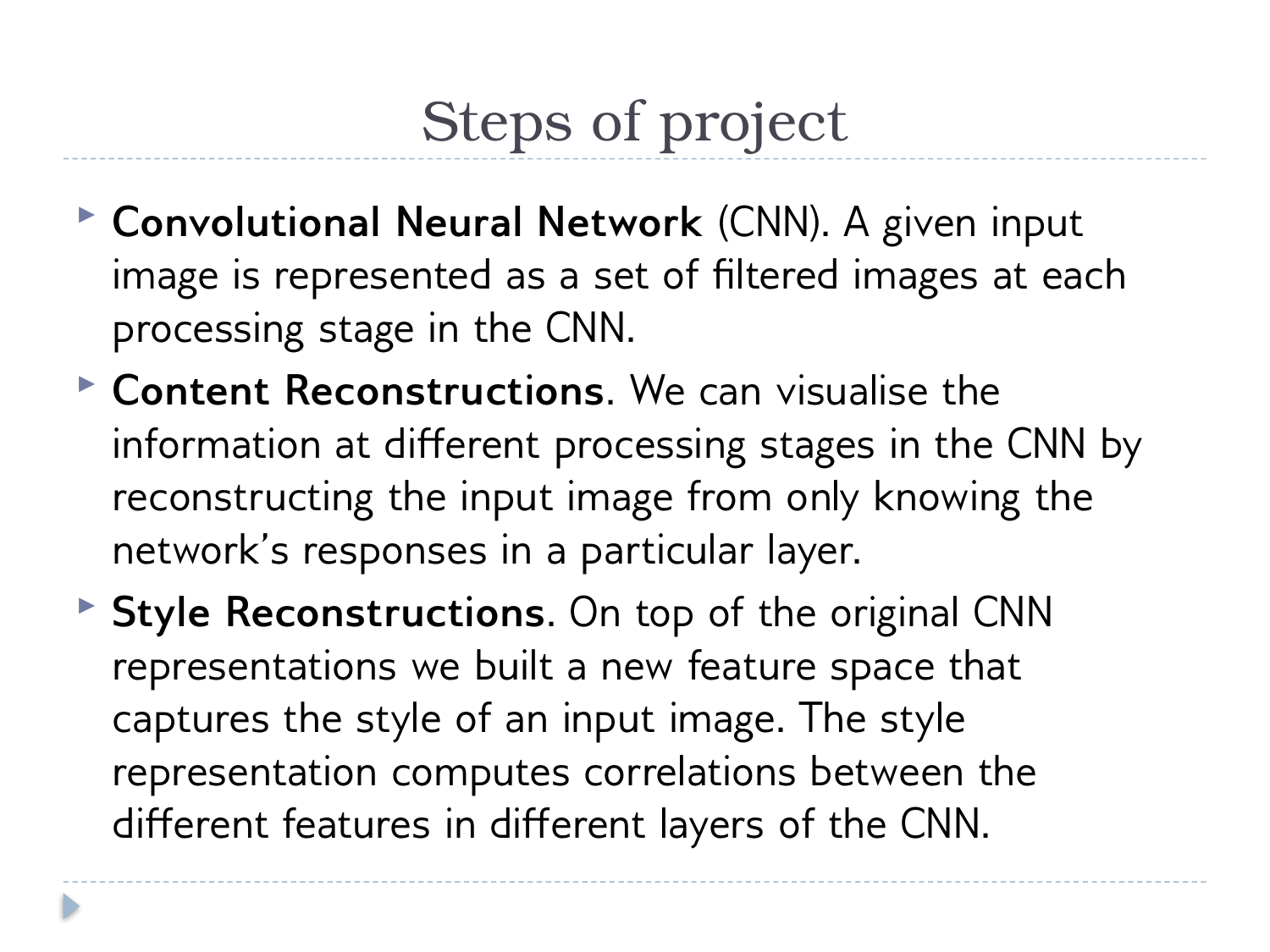

# Steps of project
Convolutional Neural Network (CNN). A given input image is represented as a set of filtered images at each processing stage in the CNN.
Content Reconstructions. We can visualise the information at different processing stages in the CNN by reconstructing the input image from only knowing the network’s responses in a particular layer.
Style Reconstructions. On top of the original CNN representations we built a new feature space that captures the style of an input image. The style representation computes correlations between the different features in different layers of the CNN.